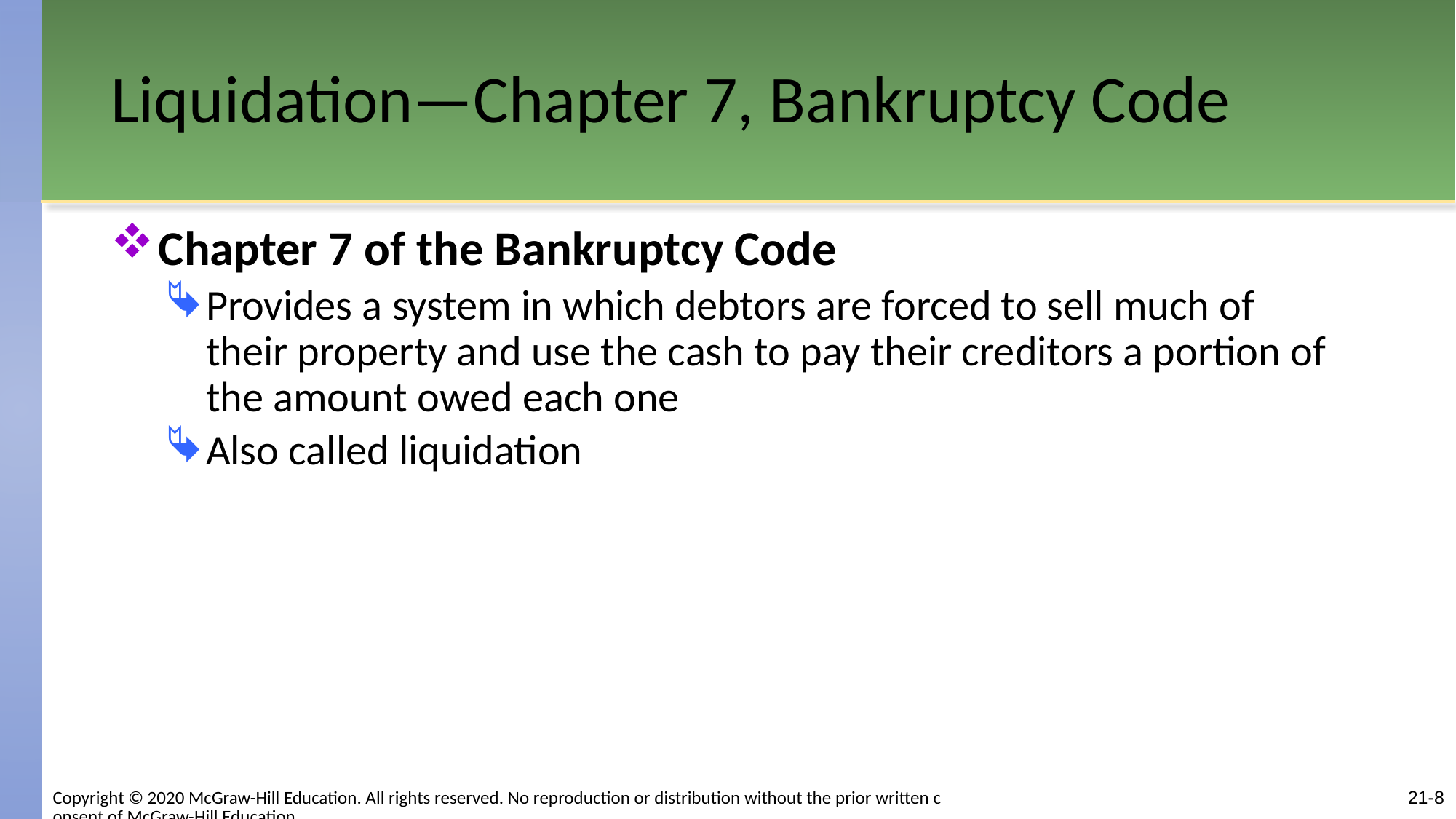

# Liquidation—Chapter 7, Bankruptcy Code
Chapter 7 of the Bankruptcy Code
Provides a system in which debtors are forced to sell much of their property and use the cash to pay their creditors a portion of the amount owed each one
Also called liquidation

Copyright © 2020 McGraw-Hill Education. All rights reserved. No reproduction or distribution without the prior written consent of McGraw-Hill Education.
21-8